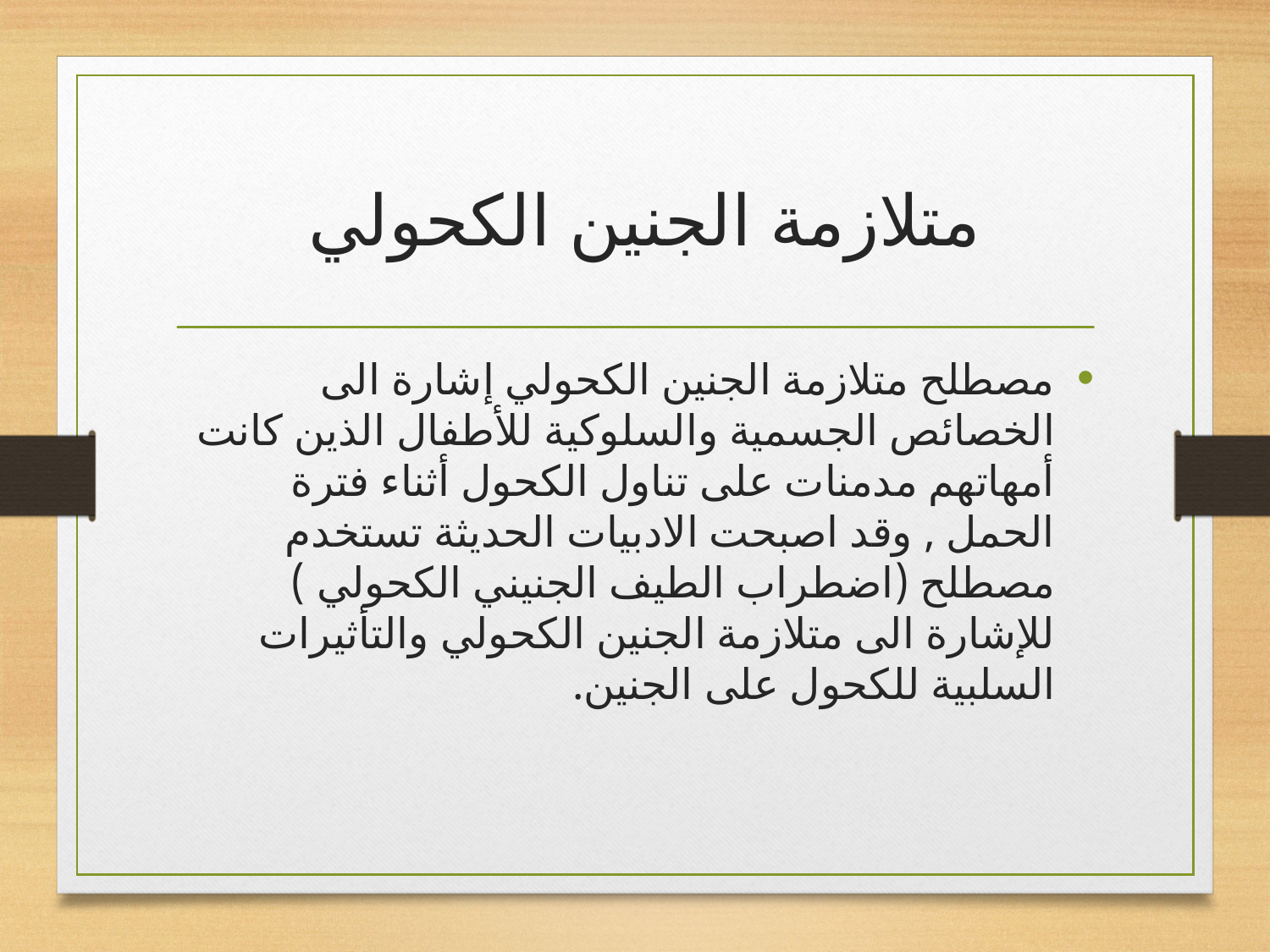

# متلازمة الجنين الكحولي
مصطلح متلازمة الجنين الكحولي إشارة الى الخصائص الجسمية والسلوكية للأطفال الذين كانت أمهاتهم مدمنات على تناول الكحول أثناء فترة الحمل , وقد اصبحت الادبيات الحديثة تستخدم مصطلح (اضطراب الطيف الجنيني الكحولي ) للإشارة الى متلازمة الجنين الكحولي والتأثيرات السلبية للكحول على الجنين.